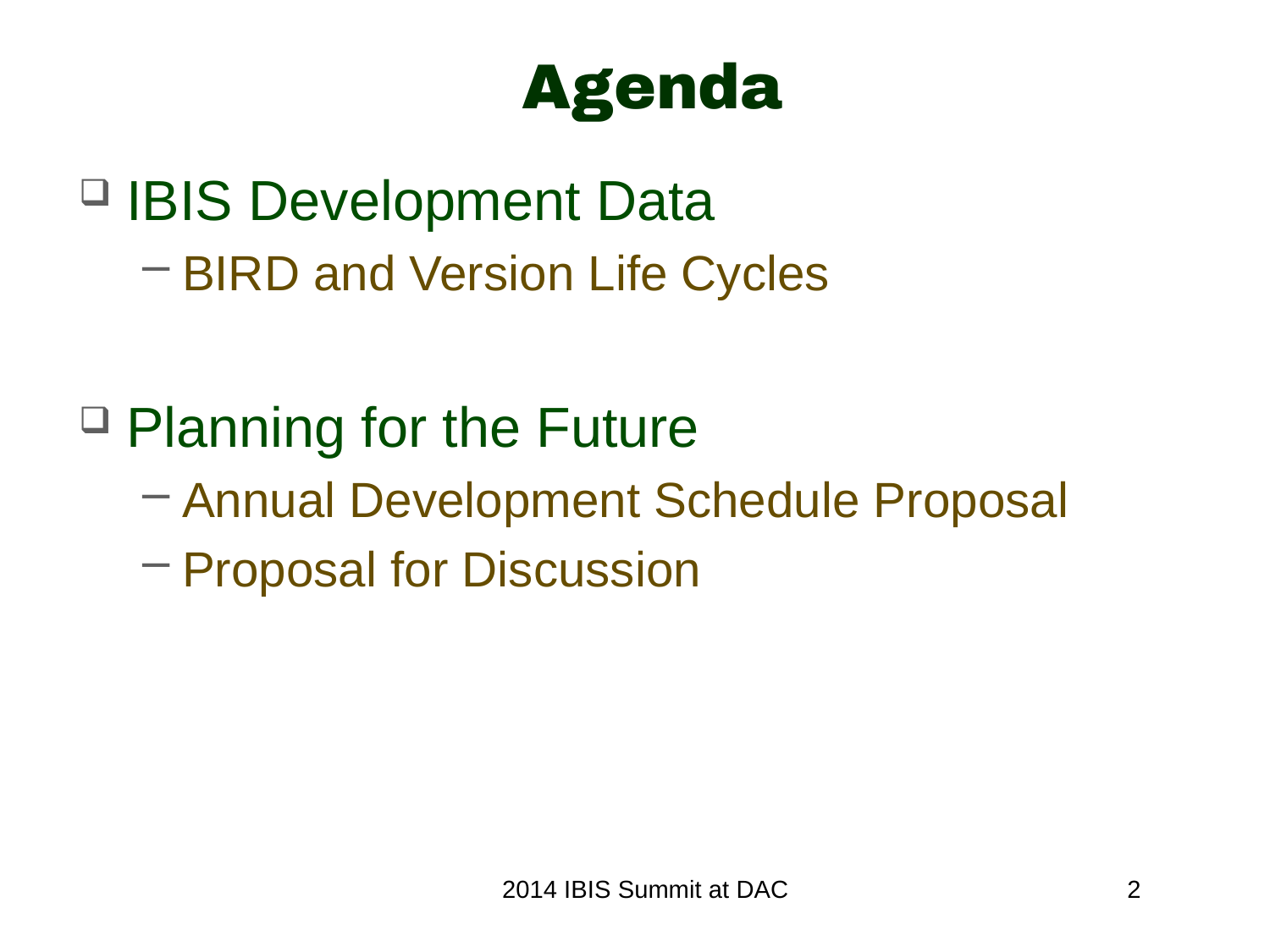

# Agenda
IBIS Development Data
BIRD and Version Life Cycles

Planning for the Future
Annual Development Schedule Proposal
Proposal for Discussion

2014 IBIS Summit at DAC

2